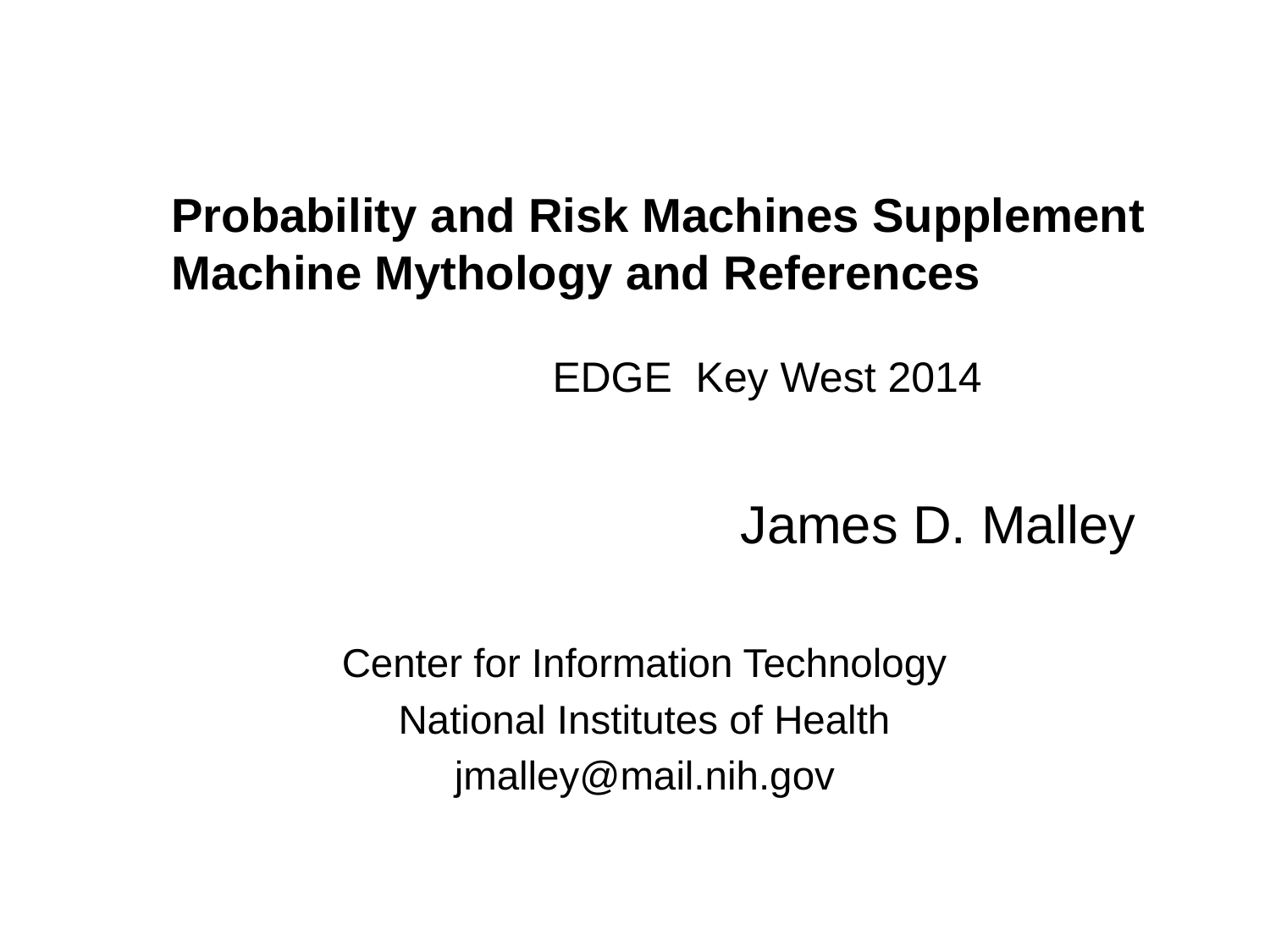

# Probability and Risk Machines Supplement Machine Mythology and References EDGE  Key West 2014
					    James D. Malley

Center for Information Technology
National Institutes of Health
jmalley@mail.nih.gov